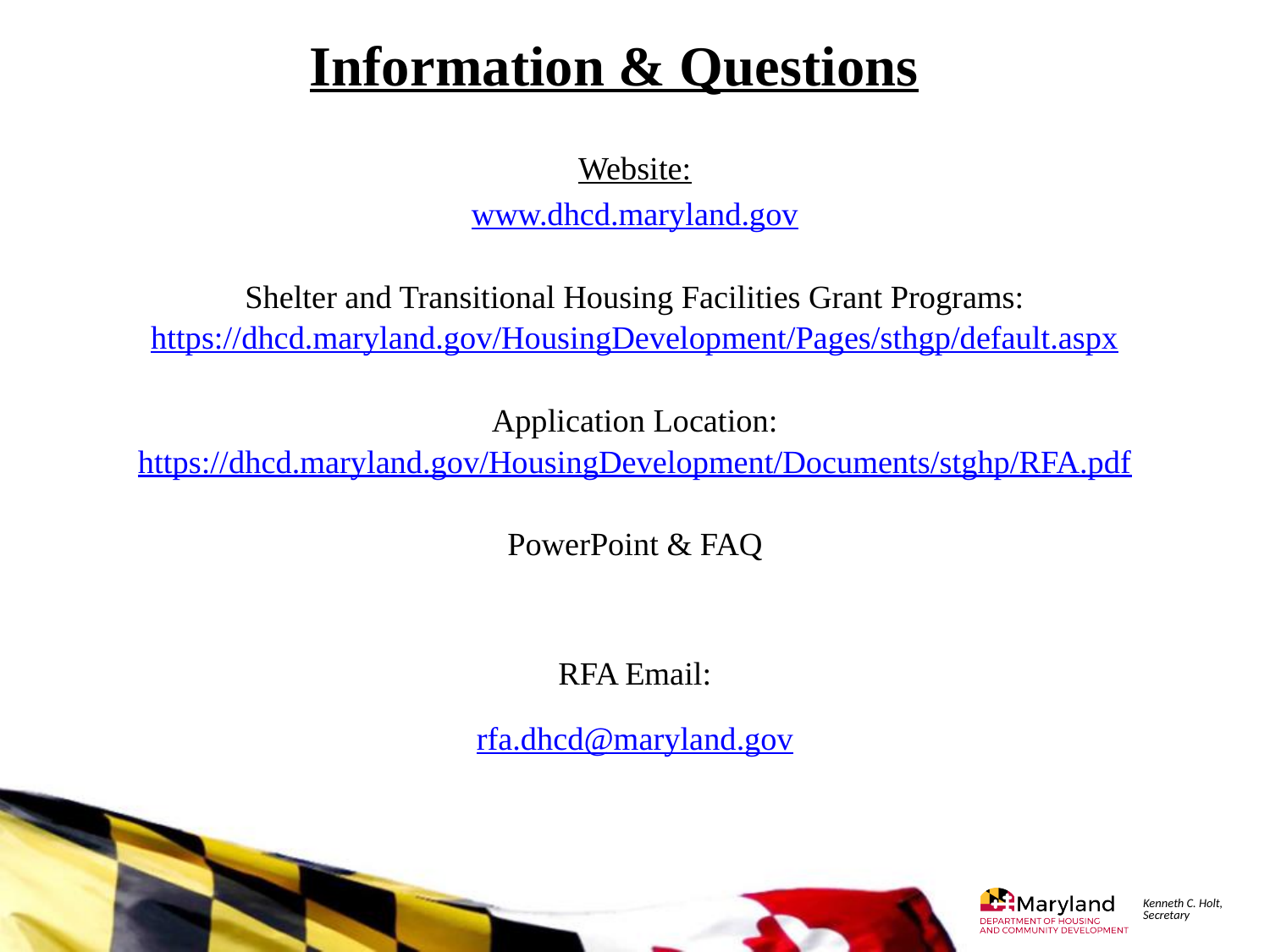

Information & Questions
Website:
www.dhcd.maryland.gov

Shelter and Transitional Housing Facilities Grant Programs:
https://dhcd.maryland.gov/HousingDevelopment/Pages/sthgp/default.aspx

Application Location:
https://dhcd.maryland.gov/HousingDevelopment/Documents/stghp/RFA.pdf

PowerPoint & FAQ

RFA Email:
rfa.dhcd@maryland.gov